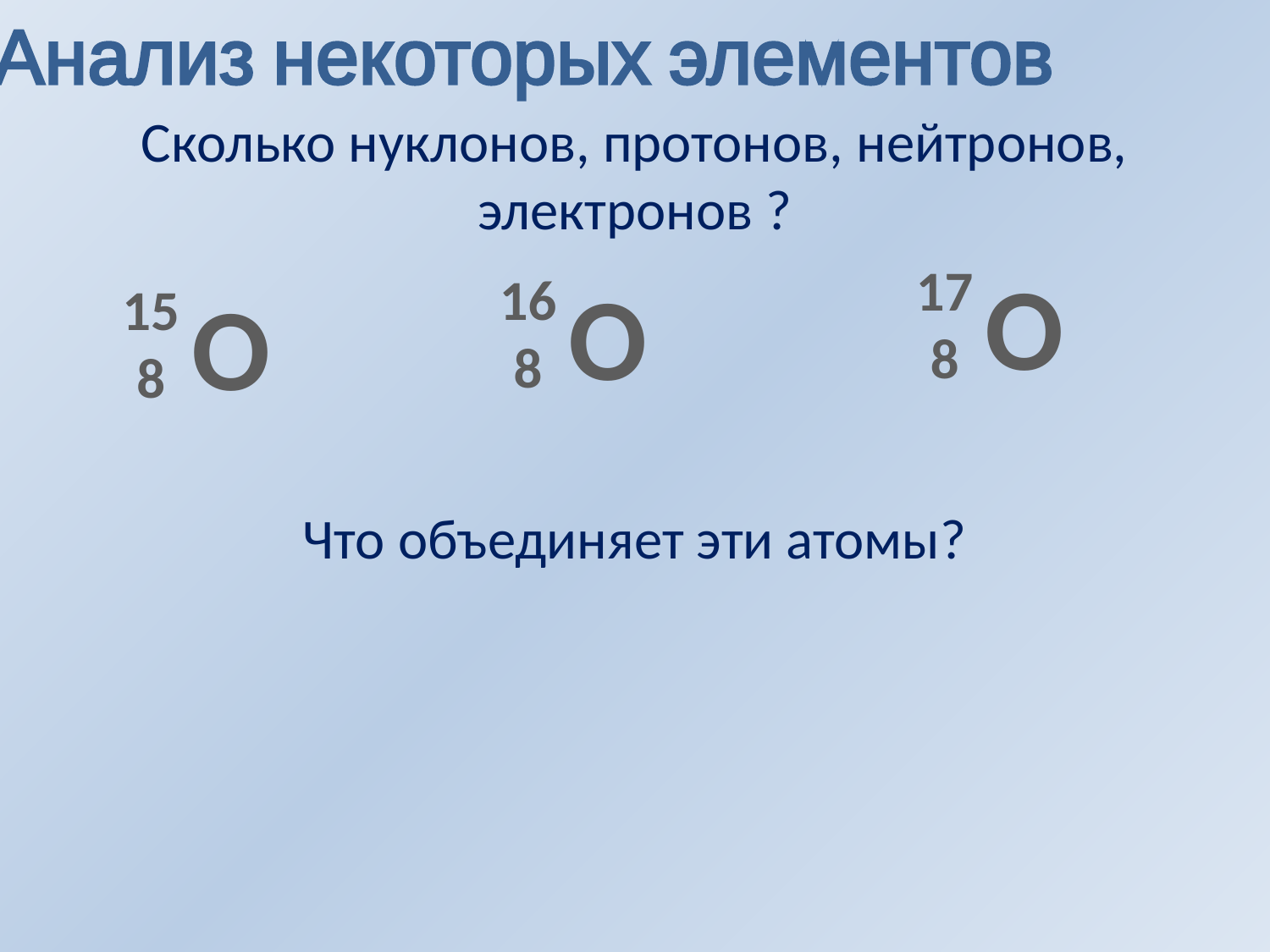

Анализ некоторых элементов
Сколько нуклонов, протонов, нейтронов, электронов ?
17
8
О
16
8
О
15
8
О
Что объединяет эти атомы?